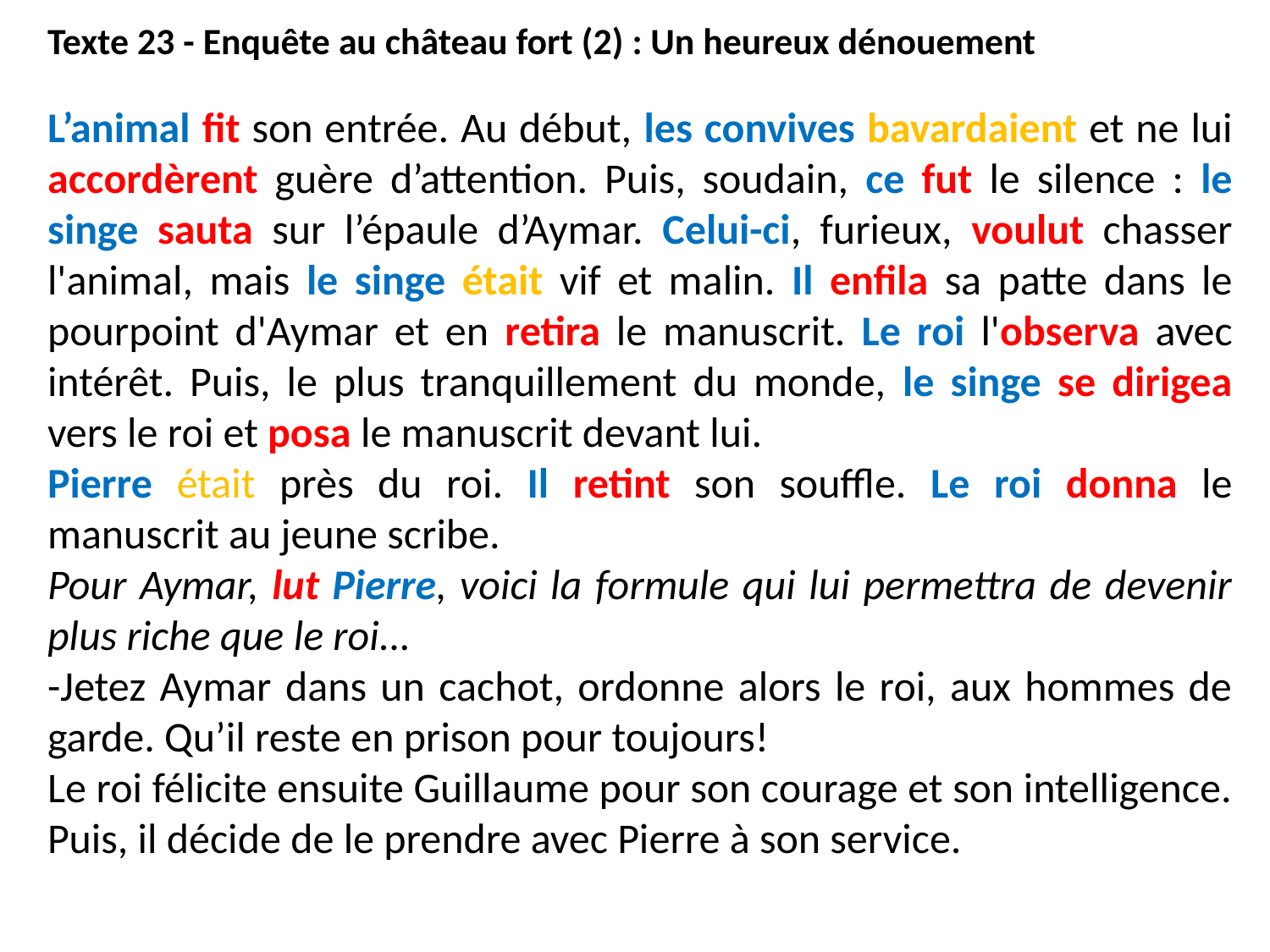

Texte 23 - Enquête au château fort (2) : Un heureux dénouement

L’animal fit son entrée. Au début, les convives bavardaient et ne lui accordèrent guère d’attention. Puis, soudain, ce fut le silence : le singe sauta sur l’épaule d’Aymar. Celui-ci, furieux, voulut chasser l'animal, mais le singe était vif et malin. Il enfila sa patte dans le pourpoint d'Aymar et en retira le manuscrit. Le roi l'observa avec intérêt. Puis, le plus tranquillement du monde, le singe se dirigea vers le roi et posa le manuscrit devant lui.
Pierre était près du roi. Il retint son souffle. Le roi donna le manuscrit au jeune scribe.
Pour Aymar, lut Pierre, voici la formule qui lui permettra de devenir plus riche que le roi...
-Jetez Aymar dans un cachot, ordonne alors le roi, aux hommes de garde. Qu’il reste en prison pour toujours!
Le roi félicite ensuite Guillaume pour son courage et son intelligence. Puis, il décide de le prendre avec Pierre à son service.